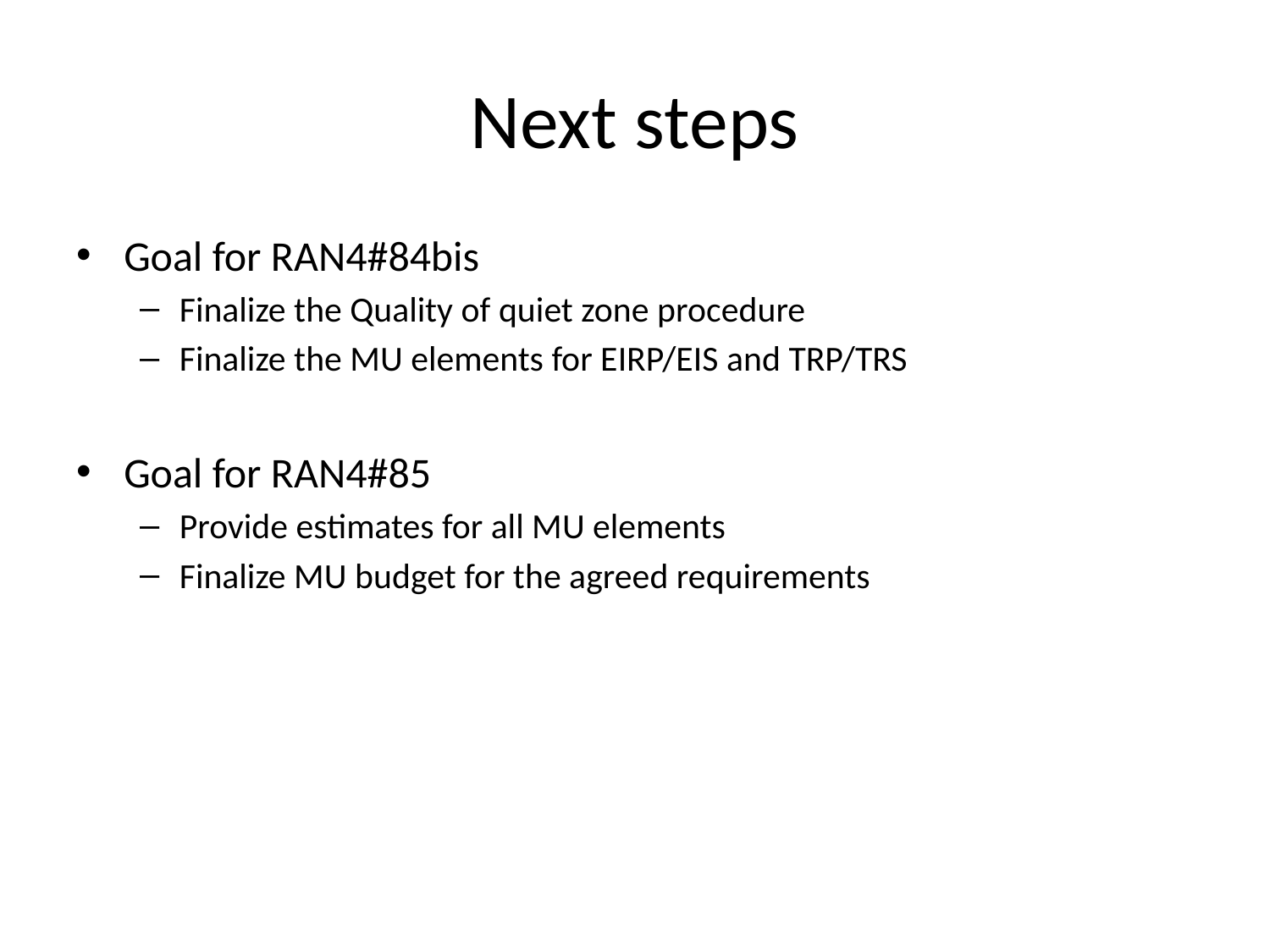

# Next steps
Goal for RAN4#84bis
Finalize the Quality of quiet zone procedure
Finalize the MU elements for EIRP/EIS and TRP/TRS

Goal for RAN4#85
Provide estimates for all MU elements
Finalize MU budget for the agreed requirements